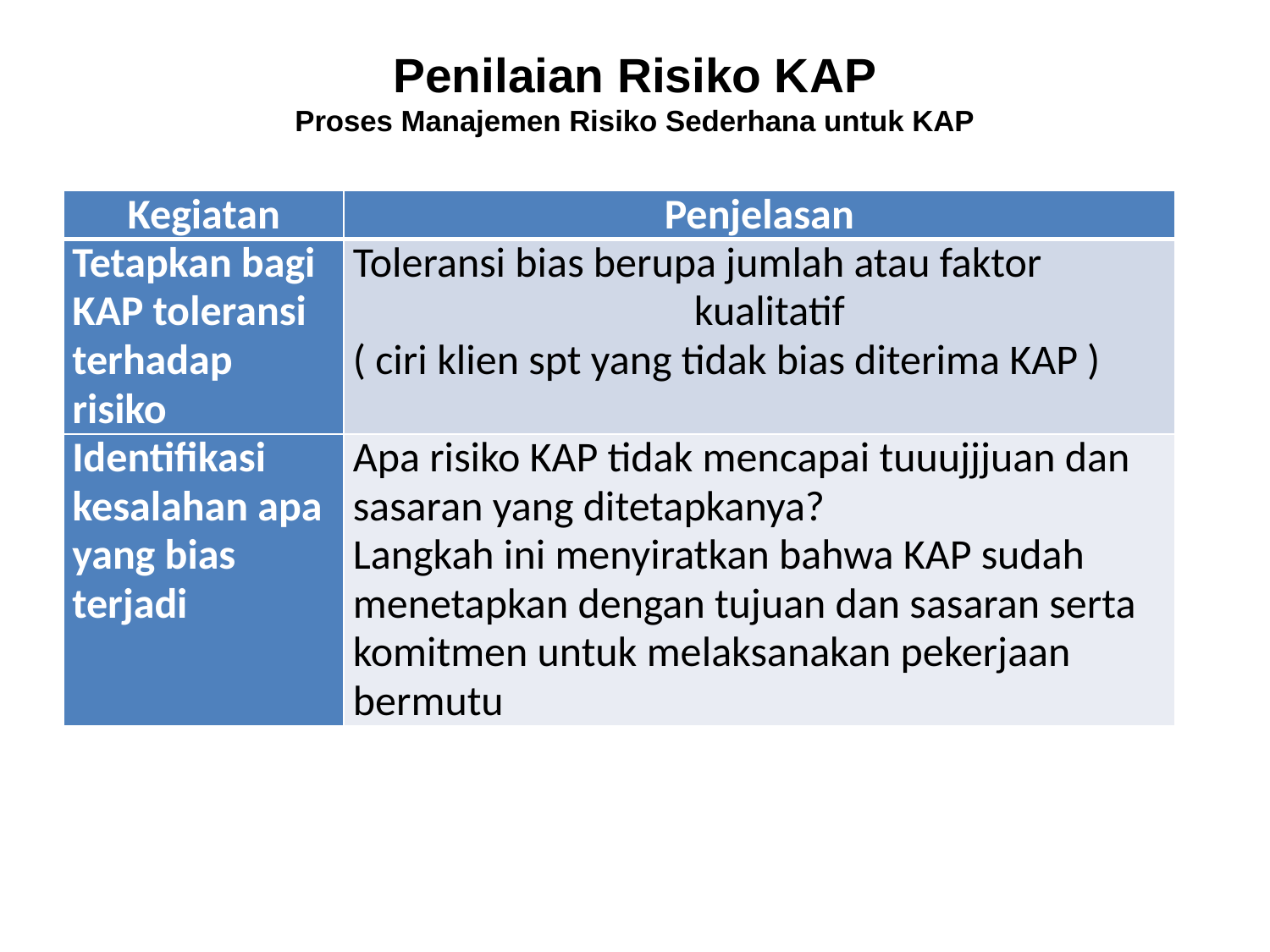

# Penilaian Risiko KAP Proses Manajemen Risiko Sederhana untuk KAP
| Kegiatan | Penjelasan |
| --- | --- |
| Tetapkan bagi KAP toleransi terhadap risiko | Toleransi bias berupa jumlah atau faktor kualitatif ( ciri klien spt yang tidak bias diterima KAP ) |
| Identifikasi kesalahan apa yang bias terjadi | Apa risiko KAP tidak mencapai tuuujjjuan dan sasaran yang ditetapkanya? Langkah ini menyiratkan bahwa KAP sudah menetapkan dengan tujuan dan sasaran serta komitmen untuk melaksanakan pekerjaan bermutu |